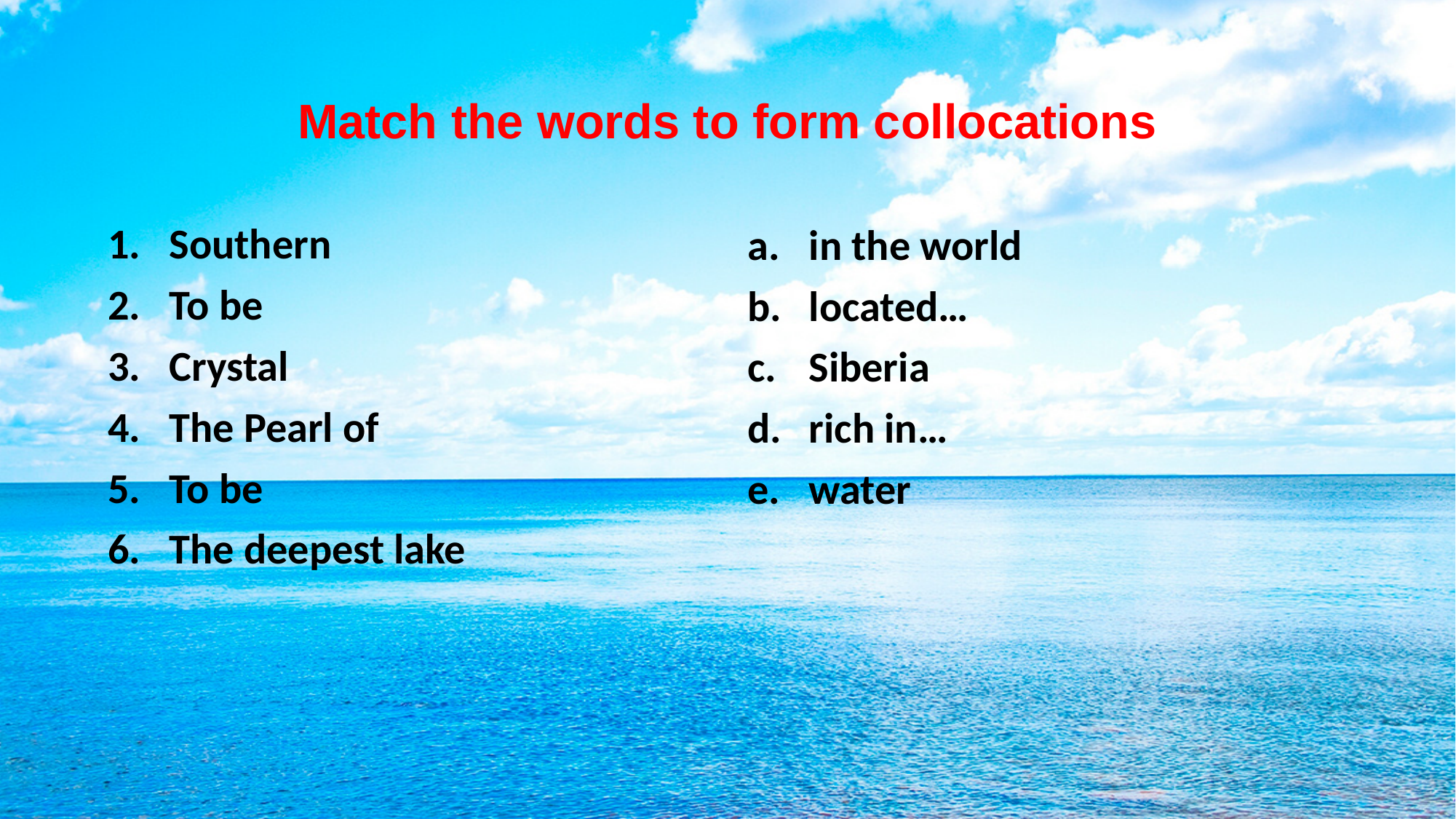

# Match the words to form collocations
Southern
To be
Crystal
The Pearl of
To be
The deepest lake

in the world
located…
Siberia
rich in…
water